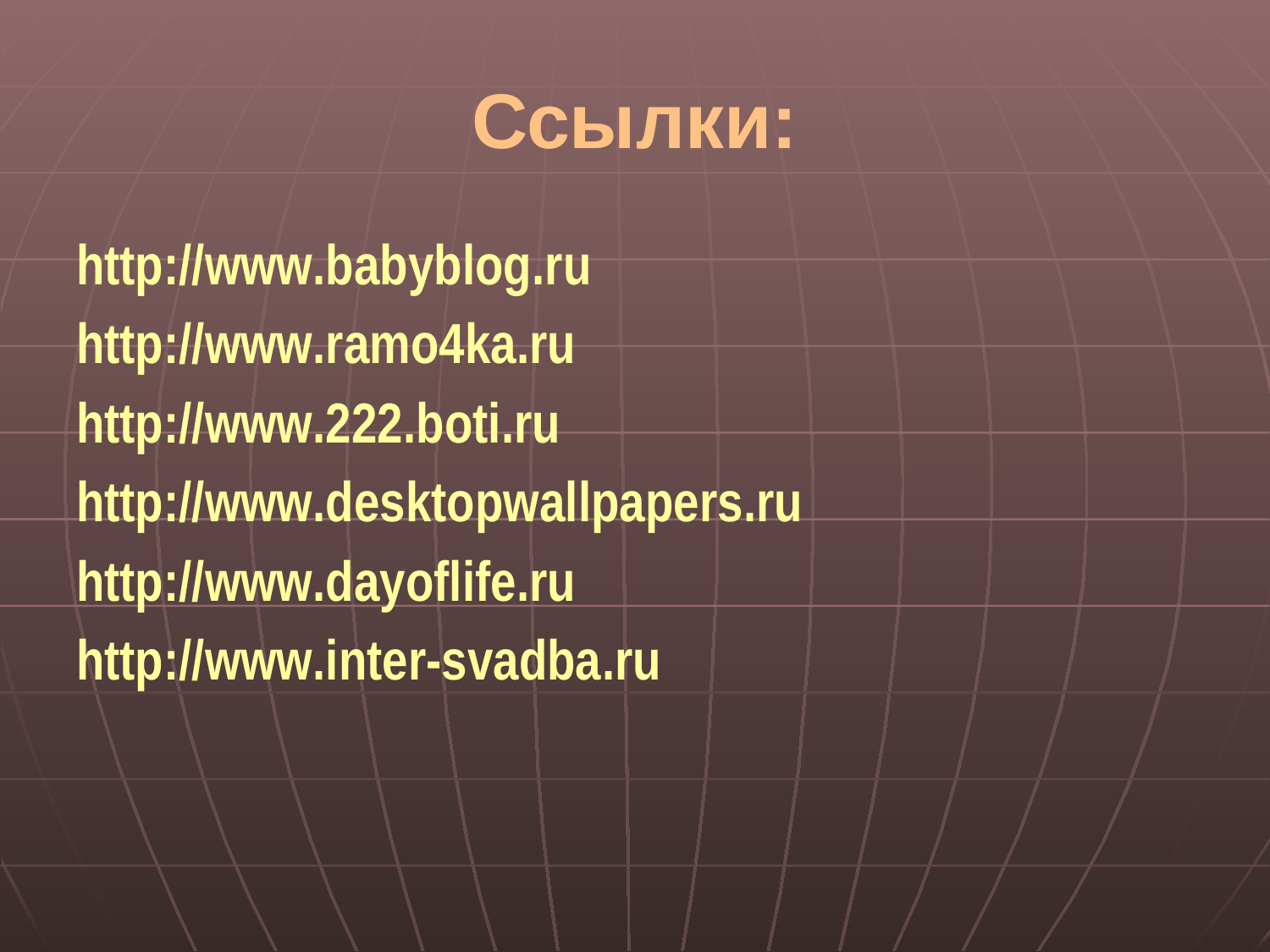

# Ссылки:
http://www.babyblog.ru
http://www.ramo4ka.ru
http://www.222.boti.ru
http://www.desktopwallpapers.ru
http://www.dayoflife.ru
http://www.inter-svadba.ru